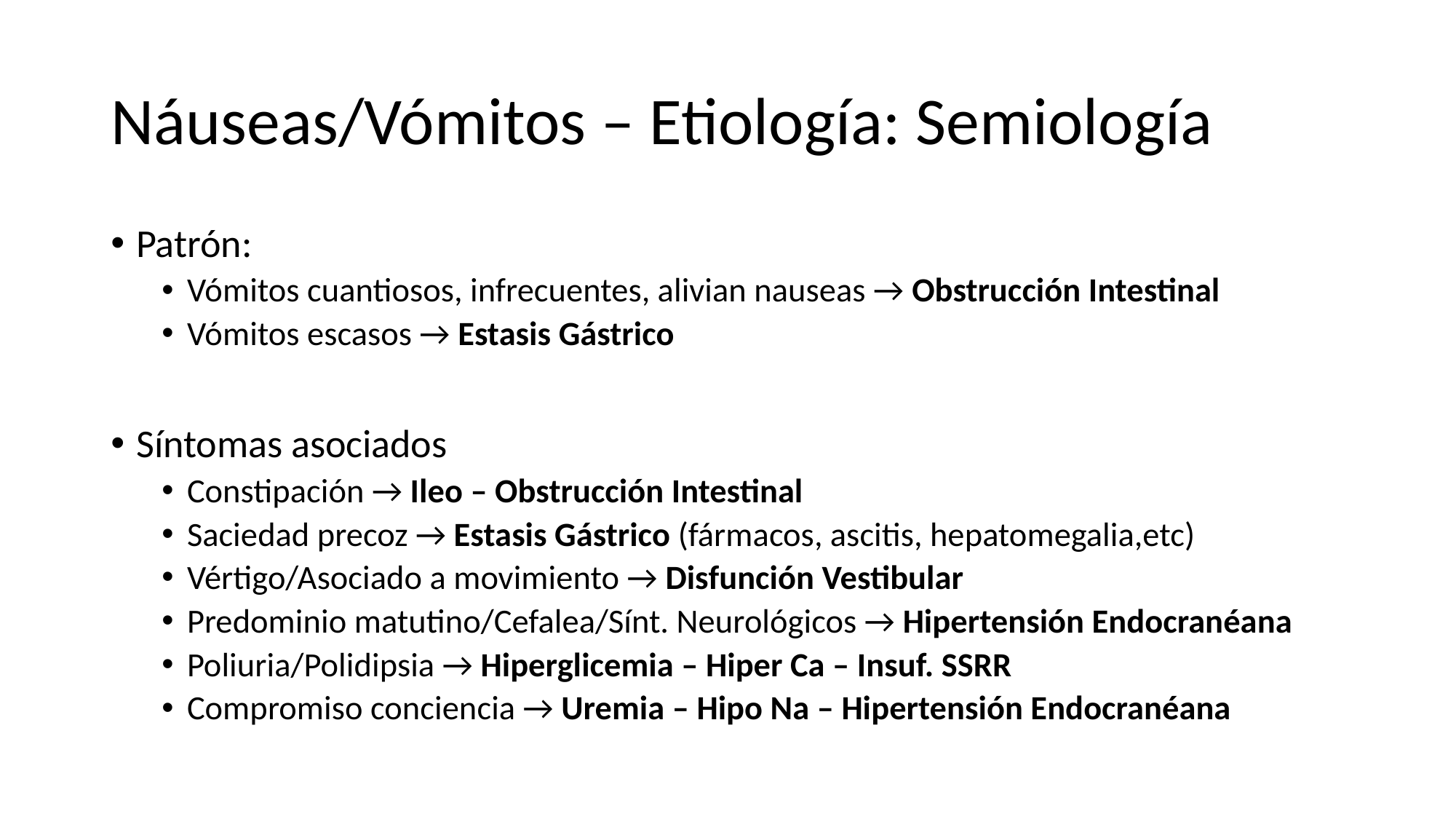

# Náuseas/Vómitos – Etiología: Semiología
Patrón:
Vómitos cuantiosos, infrecuentes, alivian nauseas → Obstrucción Intestinal
Vómitos escasos → Estasis Gástrico

Síntomas asociados
Constipación → Ileo – Obstrucción Intestinal
Saciedad precoz → Estasis Gástrico (fármacos, ascitis, hepatomegalia,etc)
Vértigo/Asociado a movimiento → Disfunción Vestibular
Predominio matutino/Cefalea/Sínt. Neurológicos → Hipertensión Endocranéana
Poliuria/Polidipsia → Hiperglicemia – Hiper Ca – Insuf. SSRR
Compromiso conciencia → Uremia – Hipo Na – Hipertensión Endocranéana